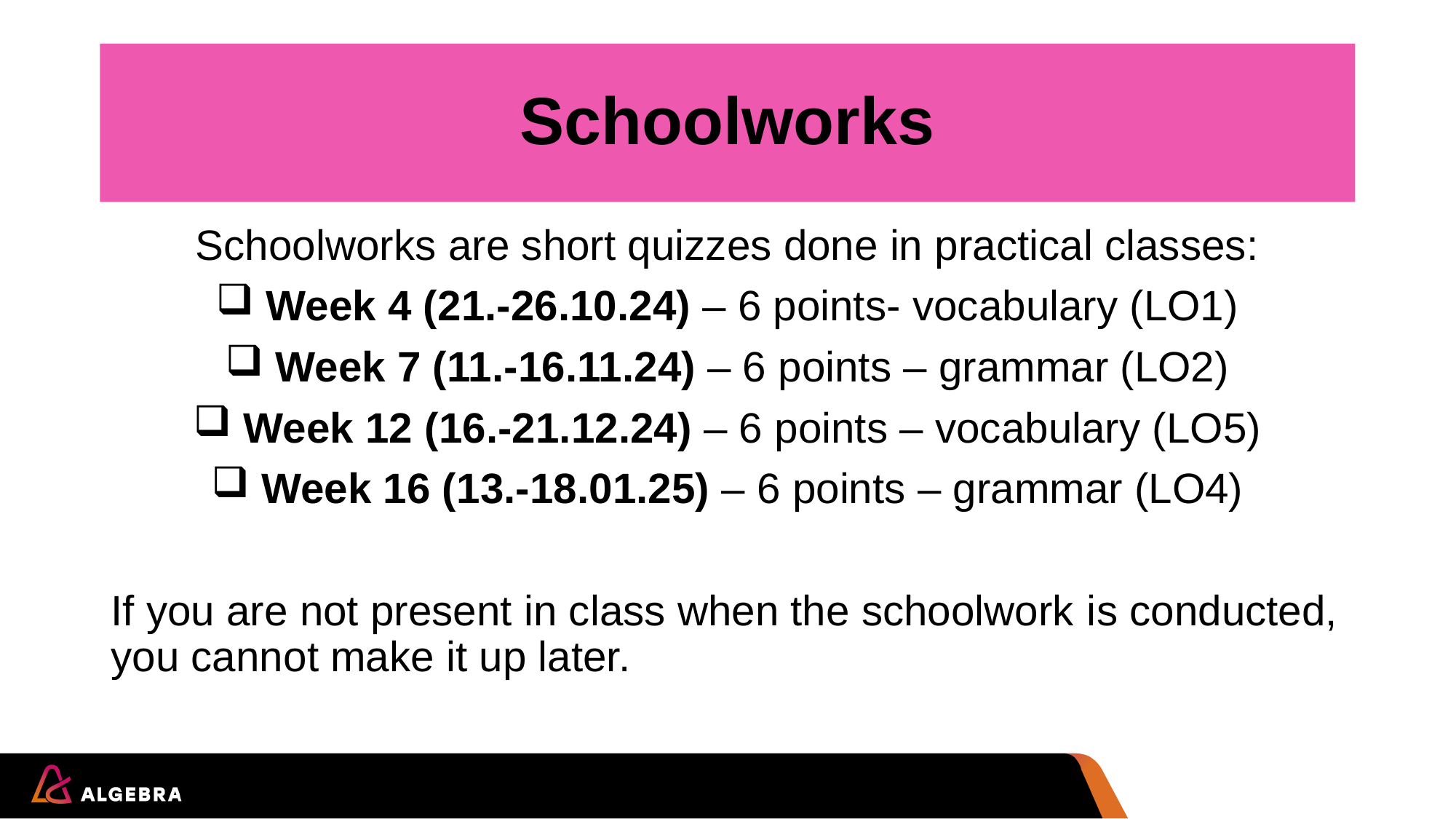

# Schoolworks
Schoolworks are short quizzes done in practical classes:
 Week 4 (21.-26.10.24) – 6 points- vocabulary (LO1)
 Week 7 (11.-16.11.24) – 6 points – grammar (LO2)
 Week 12 (16.-21.12.24) – 6 points – vocabulary (LO5)
 Week 16 (13.-18.01.25) – 6 points – grammar (LO4)

If you are not present in class when the schoolwork is conducted, you cannot make it up later.